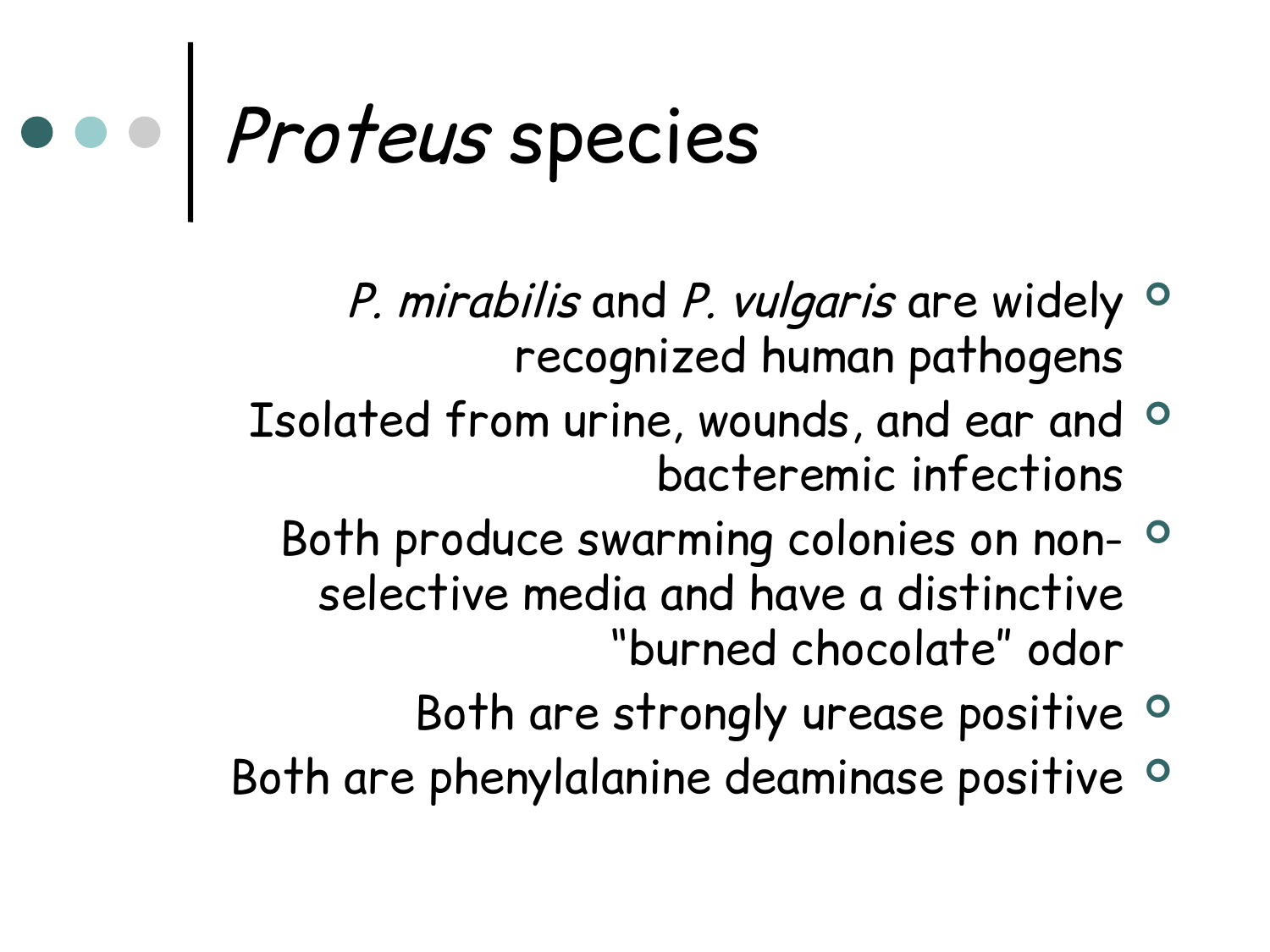

# Proteus species
P. mirabilis and P. vulgaris are widely recognized human pathogens
Isolated from urine, wounds, and ear and bacteremic infections
Both produce swarming colonies on non-selective media and have a distinctive “burned chocolate” odor
Both are strongly urease positive
Both are phenylalanine deaminase positive